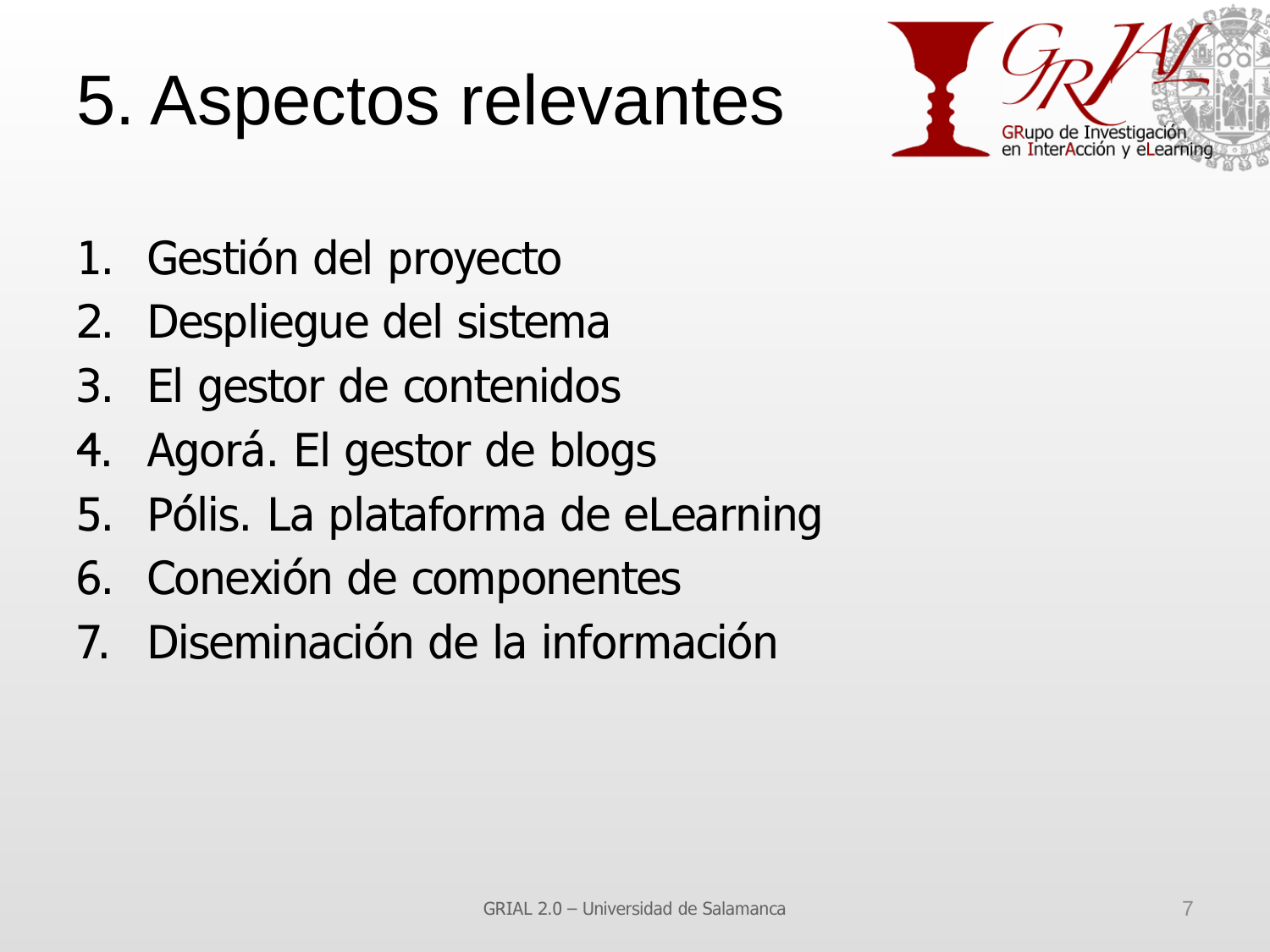

# 5. Aspectos relevantes
Gestión del proyecto
Despliegue del sistema
El gestor de contenidos
Agorá. El gestor de blogs
Pólis. La plataforma de eLearning
Conexión de componentes
Diseminación de la información

GRIAL 2.0 – Universidad de Salamanca
7